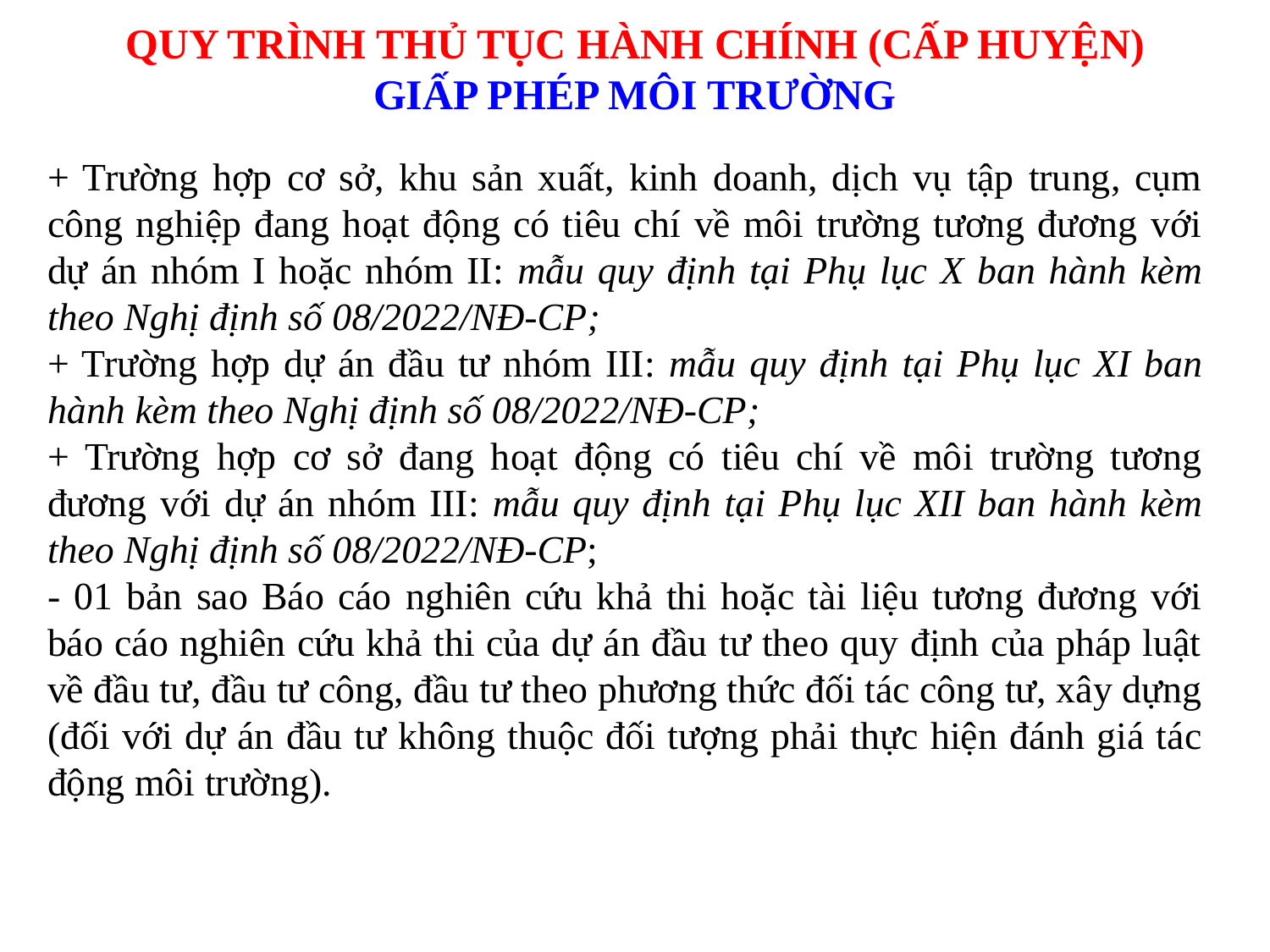

QUY TRÌNH THỦ TỤC HÀNH CHÍNH (CẤP HUYỆN)
GIẤP PHÉP MÔI TRƯỜNG
+ Trường hợp cơ sở, khu sản xuất, kinh doanh, dịch vụ tập trung, cụm công nghiệp đang hoạt động có tiêu chí về môi trường tương đương với dự án nhóm I hoặc nhóm II: mẫu quy định tại Phụ lục X ban hành kèm theo Nghị định số 08/2022/NĐ-CP;
+ Trường hợp dự án đầu tư nhóm III: mẫu quy định tại Phụ lục XI ban hành kèm theo Nghị định số 08/2022/NĐ-CP;
+ Trường hợp cơ sở đang hoạt động có tiêu chí về môi trường tương đương với dự án nhóm III: mẫu quy định tại Phụ lục XII ban hành kèm theo Nghị định số 08/2022/NĐ-CP;
- 01 bản sao Báo cáo nghiên cứu khả thi hoặc tài liệu tương đương với báo cáo nghiên cứu khả thi của dự án đầu tư theo quy định của pháp luật về đầu tư, đầu tư công, đầu tư theo phương thức đối tác công tư, xây dựng (đối với dự án đầu tư không thuộc đối tượng phải thực hiện đánh giá tác động môi trường).